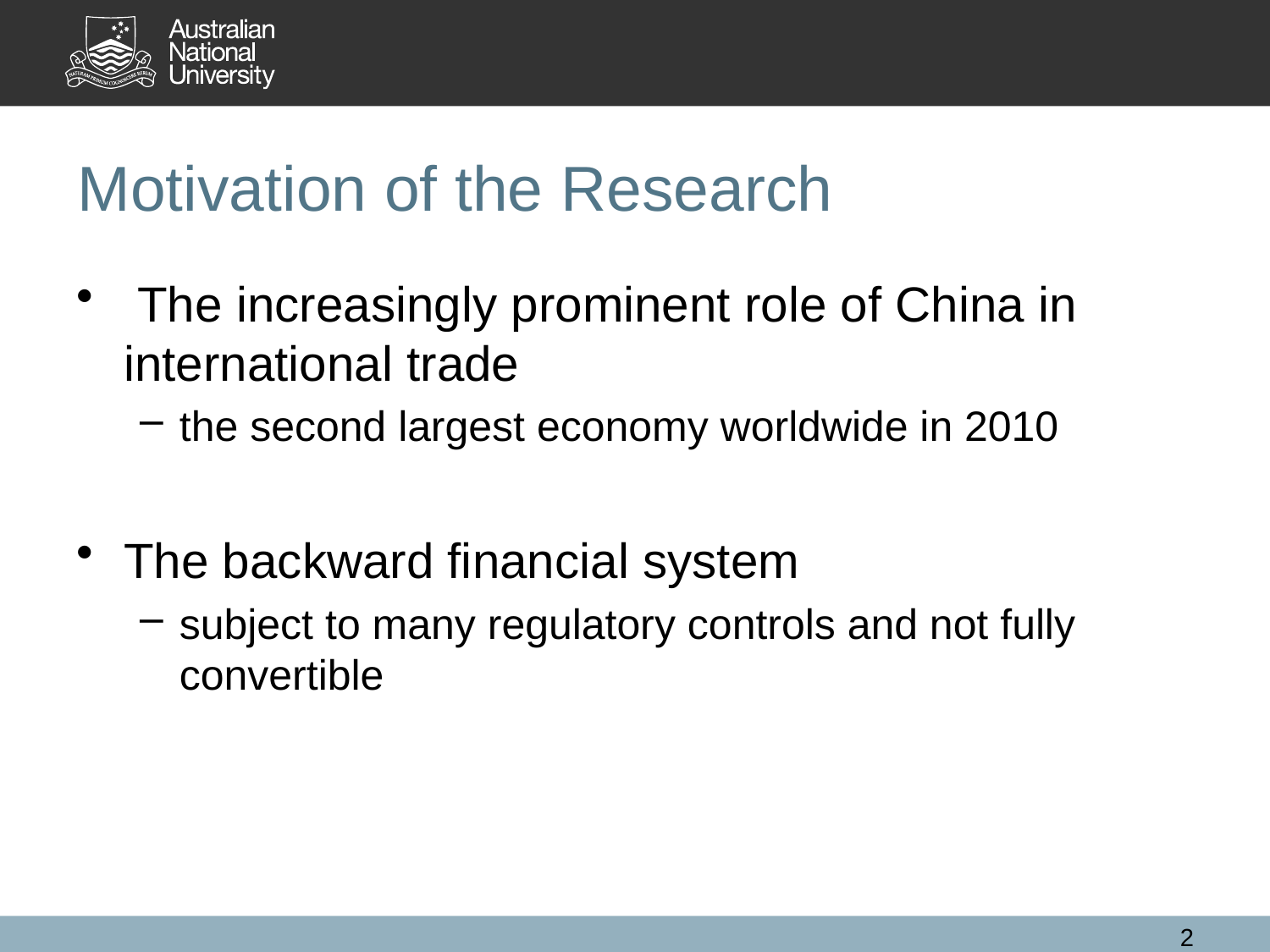

# Motivation of the Research
 The increasingly prominent role of China in international trade
the second largest economy worldwide in 2010

The backward financial system
subject to many regulatory controls and not fully convertible
2